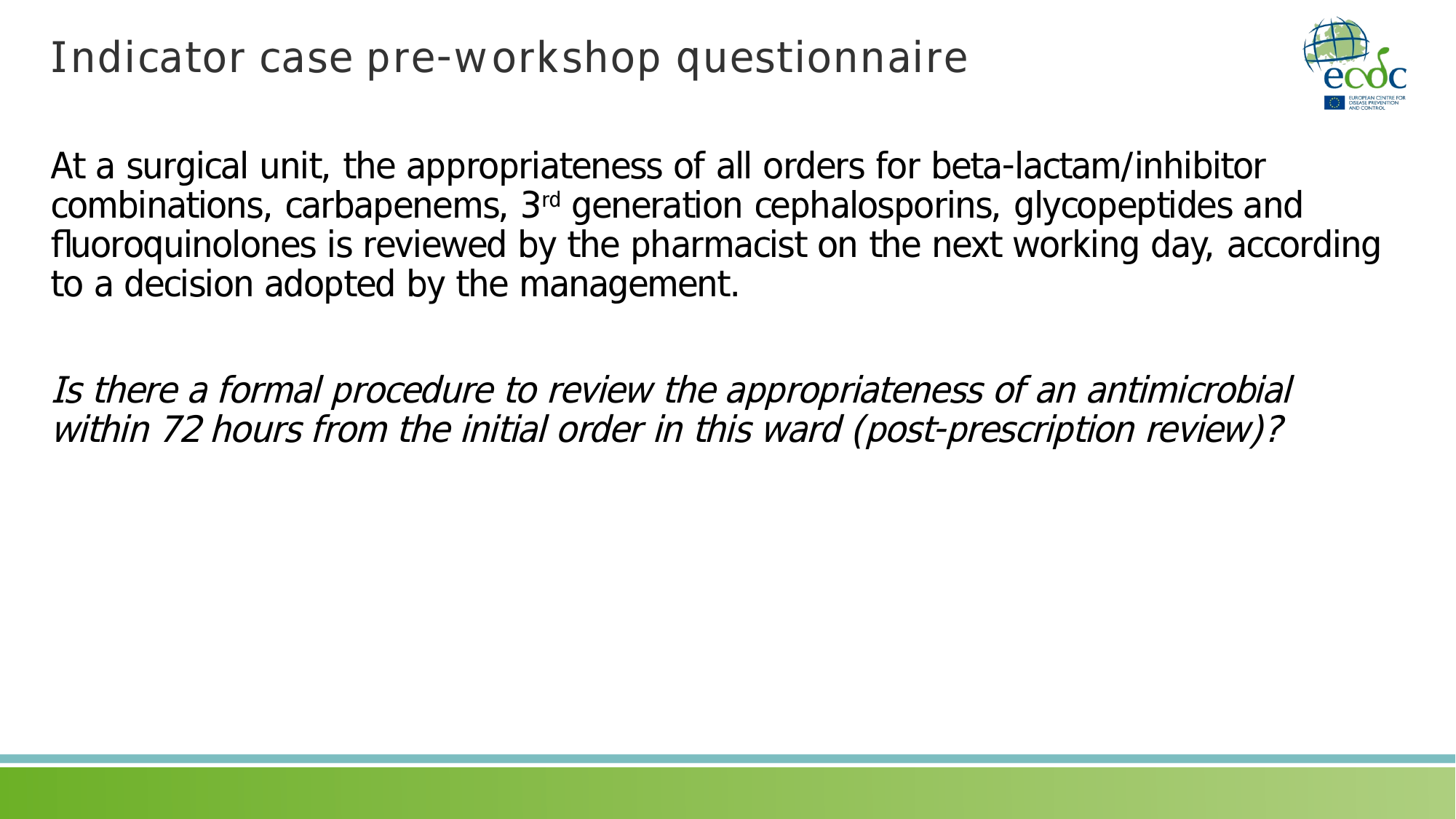

# Indicator case pre-workshop questionnaire
At a surgical unit, the appropriateness of all orders for beta-lactam/inhibitor combinations, carbapenems, 3rd generation cephalosporins, glycopeptides and fluoroquinolones is reviewed by the pharmacist on the next working day, according to a decision adopted by the management.

Is there a formal procedure to review the appropriateness of an antimicrobial within 72 hours from the initial order in this ward (post-prescription review)?